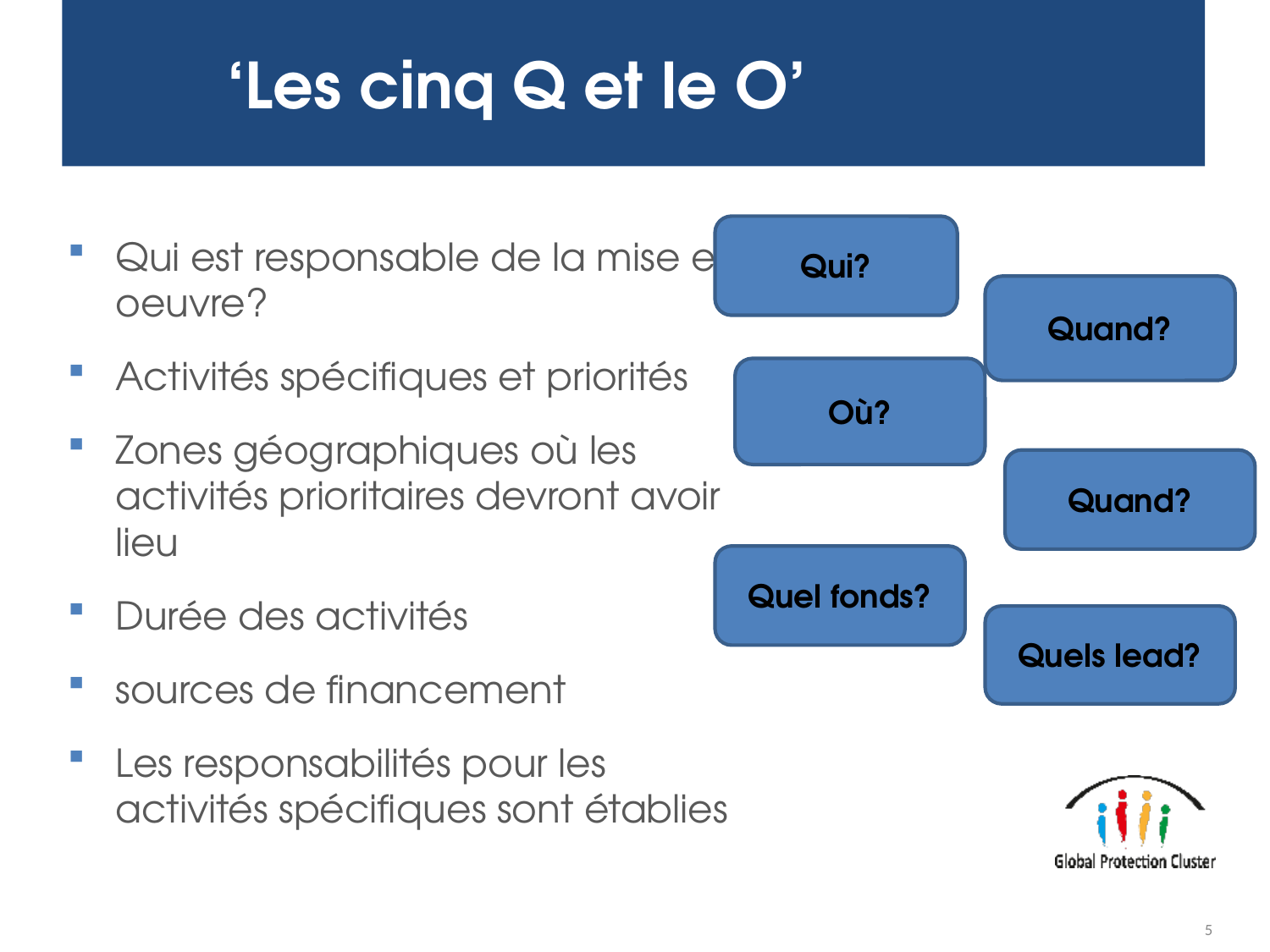

# ‘Les cinq Q et le O’
Qui?
Qui est responsable de la mise en oeuvre?
Activités spécifiques et priorités
Zones géographiques où les activités prioritaires devront avoir lieu
Durée des activités
sources de financement
Les responsabilités pour les activités spécifiques sont établies
Quand?
Où?
Quand?
Quel fonds?
Quels lead?